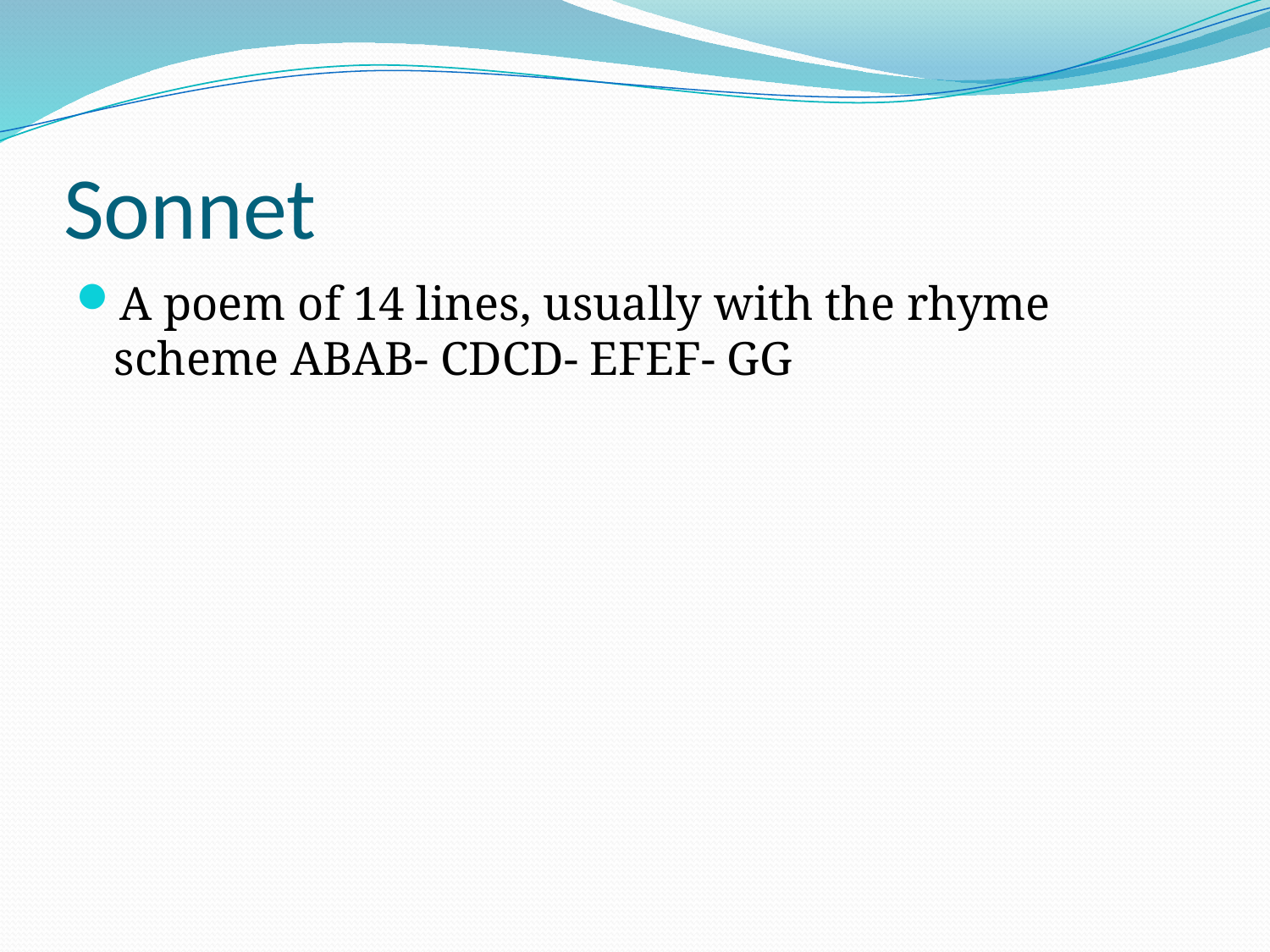

# Sonnet
A poem of 14 lines, usually with the rhyme scheme ABAB- CDCD- EFEF- GG